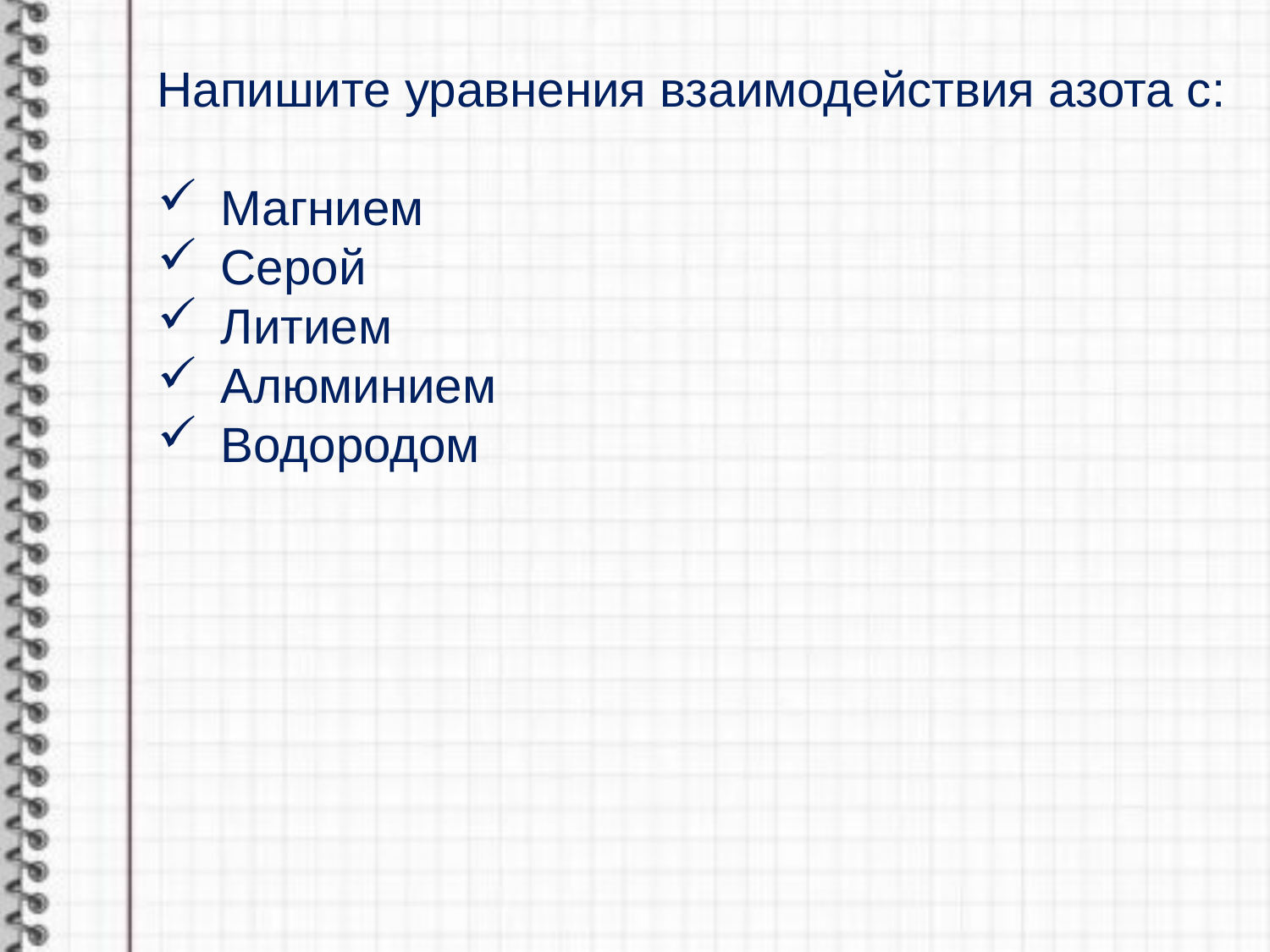

Напишите уравнения взаимодействия азота с:

Магнием
Серой
Литием
Алюминием
Водородом